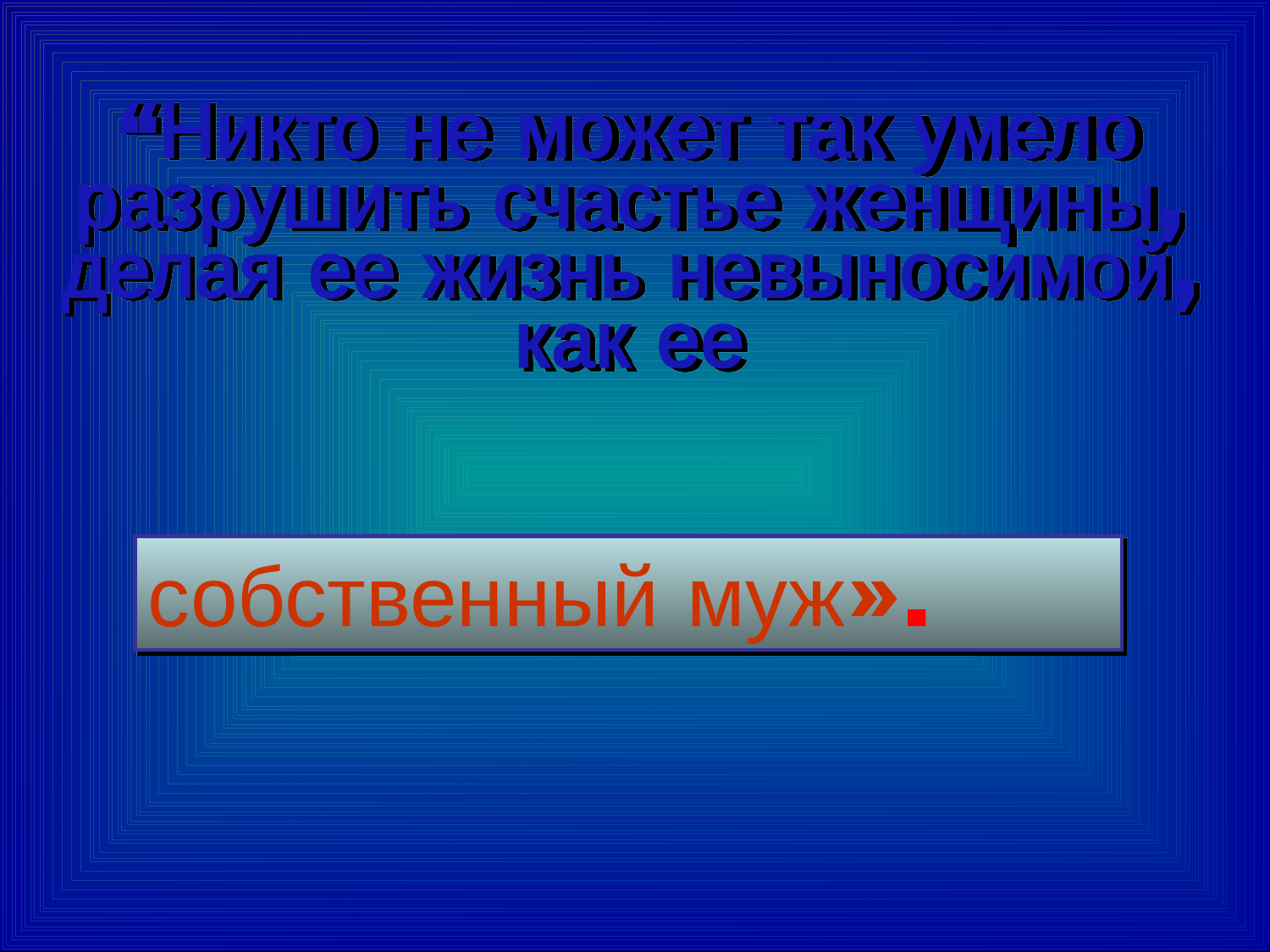

“Никто не может так умело разрушить счастье женщины, делая ее жизнь невыносимой, как ее
собственный муж».